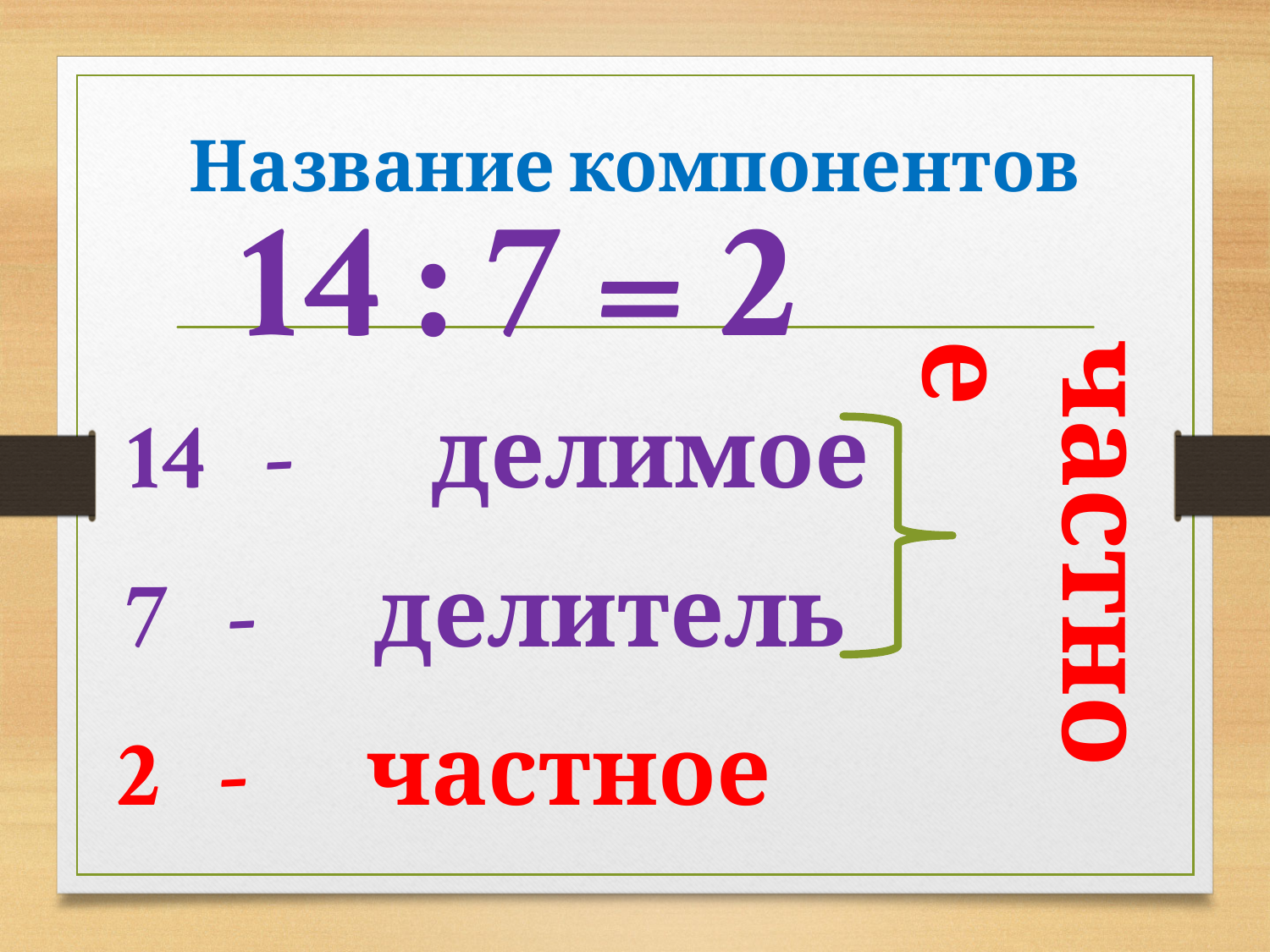

# Название компонентов
14 : 7 = 2
  14   -       делимое

частное
   7   -      делитель
   2   -      частное